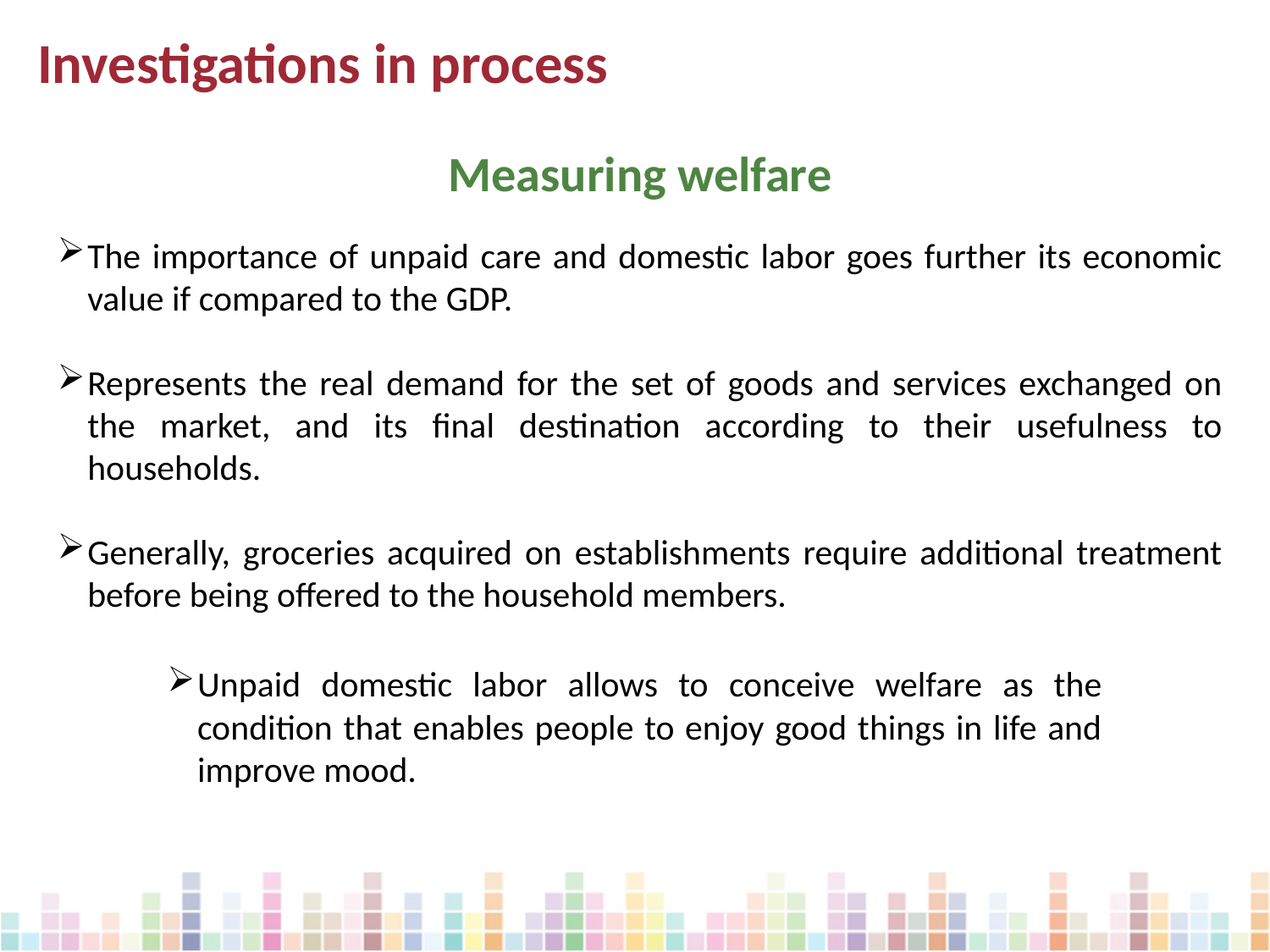

Investigations in process
Measuring welfare

The importance of unpaid care and domestic labor goes further its economic value if compared to the GDP.

Represents the real demand for the set of goods and services exchanged on the market, and its final destination according to their usefulness to households.

Generally, groceries acquired on establishments require additional treatment before being offered to the household members.
Unpaid domestic labor allows to conceive welfare as the condition that enables people to enjoy good things in life and improve mood.